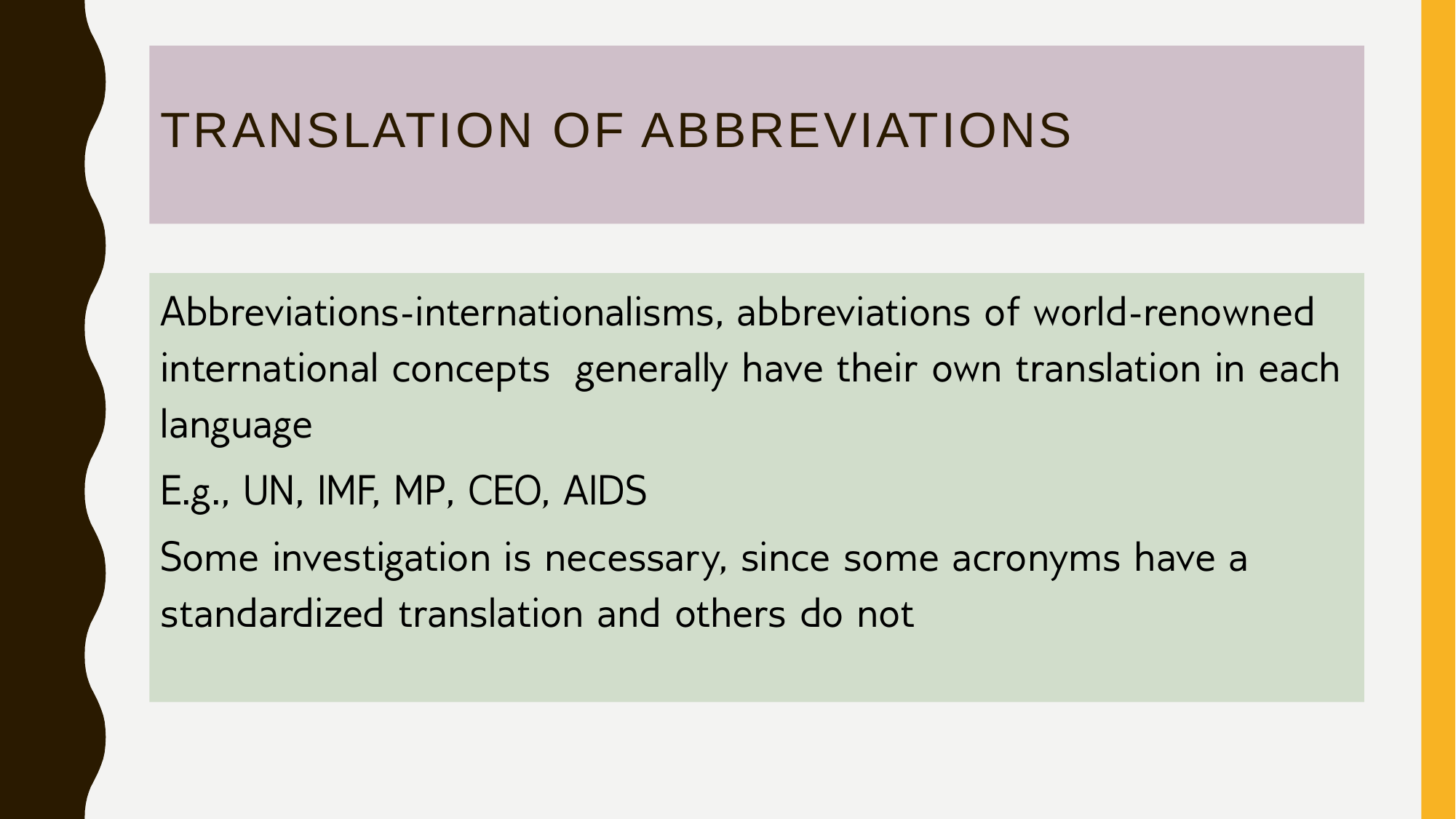

# translation of abbreviations
Abbreviations-internationalisms, abbreviations of world-renowned international concepts  generally have their own translation in each language
E.g., UN, IMF, MP, CEO, AIDS
Some investigation is necessary, since some acronyms have a standardized translation and others do not